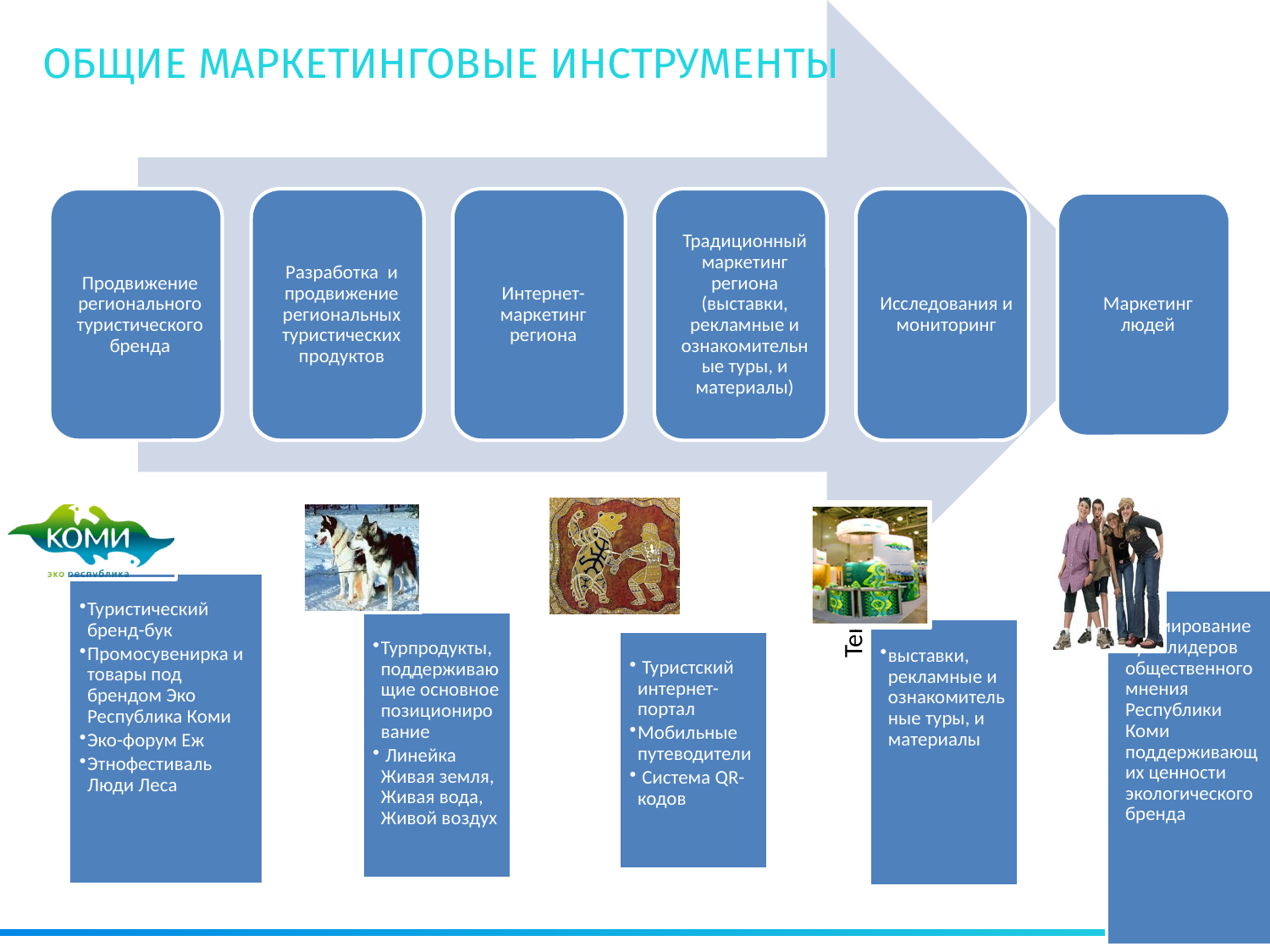

Продвижение регионального туристического бренда
Разработка  и продвижение региональных туристических продуктов
Интернет-маркетинг региона
Традиционный маркетинг региона (выставки, рекламные и ознакомительные туры, и материалы)
Исследования и мониторинг
Маркетинг людей
ОБЩИЕ МАРКЕТИНГОВЫЕ ИНСТРУМЕНТЫ

Туристический бренд-бук
Промосувенирка и товары под брендом Эко Республика Коми
Эко-форум Еж
Этнофестиваль Люди Леса

Турпродукты, поддерживающие основное позиционирование
 Линейка Живая земля, Живая вода, Живой воздух

 Туристский интернет-портал
Мобильные путеводители
 Система QR-кодов
Текст
выставки, рекламные и ознакомительные туры, и материалы

формирование пула лидеров общественного мнения Республики Коми поддерживающих ценности экологического бренда
12